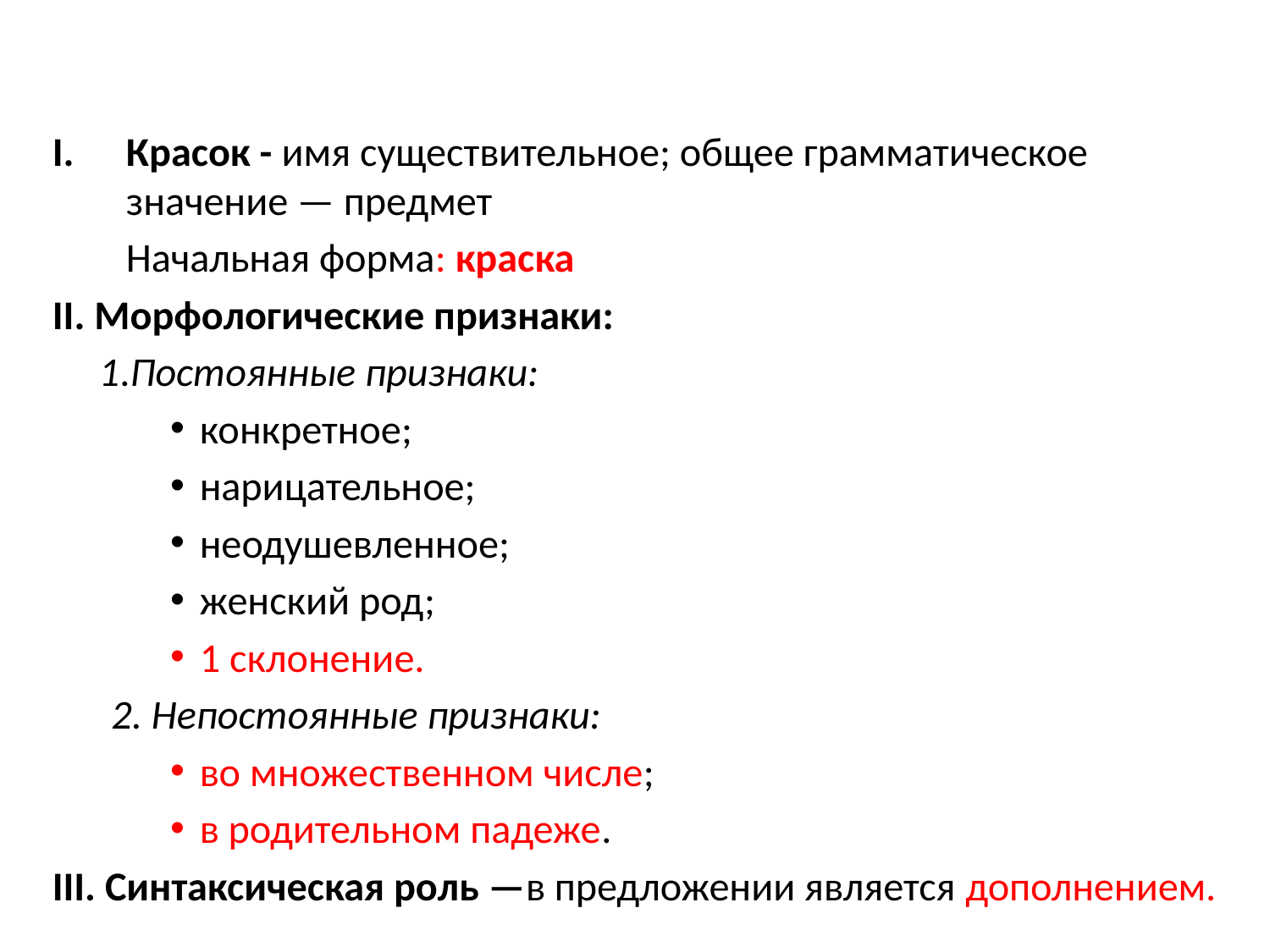

#
Красок - имя существительное; общее грамматическое значение — предмет
	Начальная форма: краска
II. Морфологические признаки:
     1.Постоянные признаки:
конкретное;
нарицательное;
неодушевленное;
женский род;
1 склонение.
2. Непостоянные признаки:
во множественном числе;
в родительном падеже.
III. Синтаксическая роль —в предложении является дополнением.